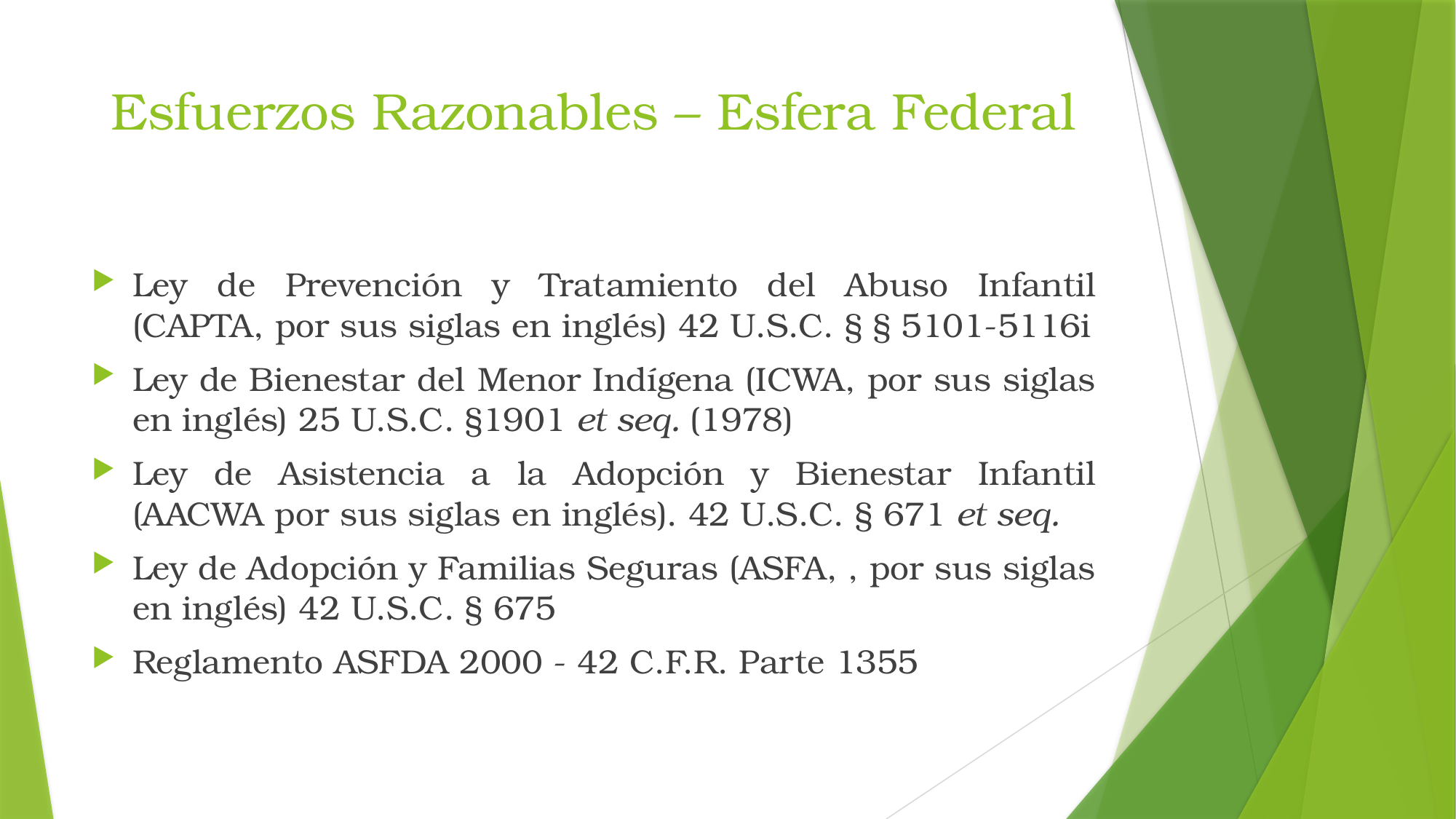

# Esfuerzos Razonables – Esfera Federal
Ley de Prevención y Tratamiento del Abuso Infantil (CAPTA, por sus siglas en inglés) 42 U.S.C. § § 5101-5116i
Ley de Bienestar del Menor Indígena (ICWA, por sus siglas en inglés) 25 U.S.C. §1901 et seq. (1978)
Ley de Asistencia a la Adopción y Bienestar Infantil (AACWA por sus siglas en inglés). 42 U.S.C. § 671 et seq.
Ley de Adopción y Familias Seguras (ASFA, , por sus siglas en inglés) 42 U.S.C. § 675
Reglamento ASFDA 2000 - 42 C.F.R. Parte 1355